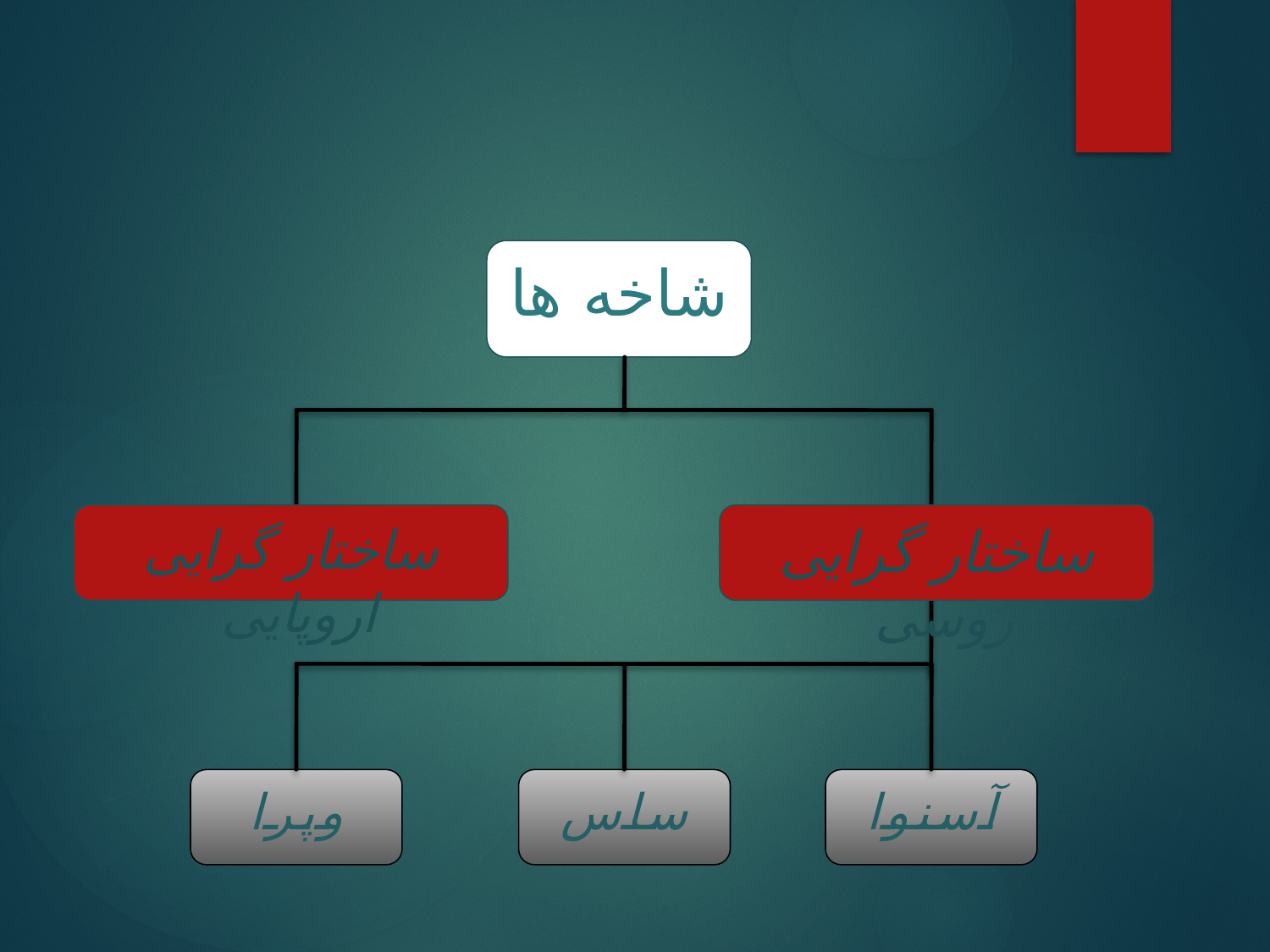

شاخه ها

ساختار گرایی اروپایی
ساختار گرایی روسی
وپرا
ساس
آسنوا